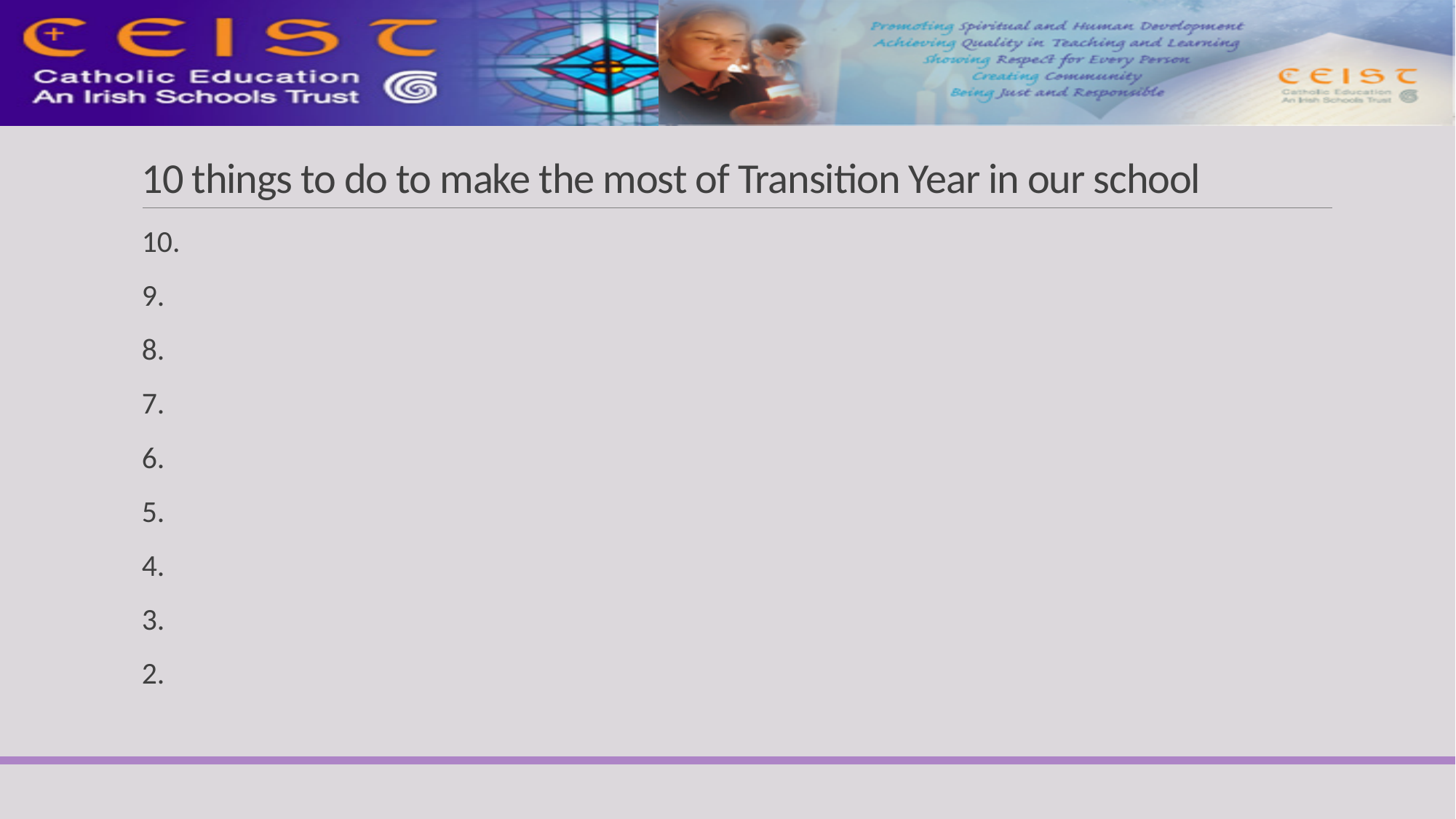

# 10 things to do to make the most of Transition Year in our school
10.
9.
8.
7.
6.
5.
4.
3.
2.